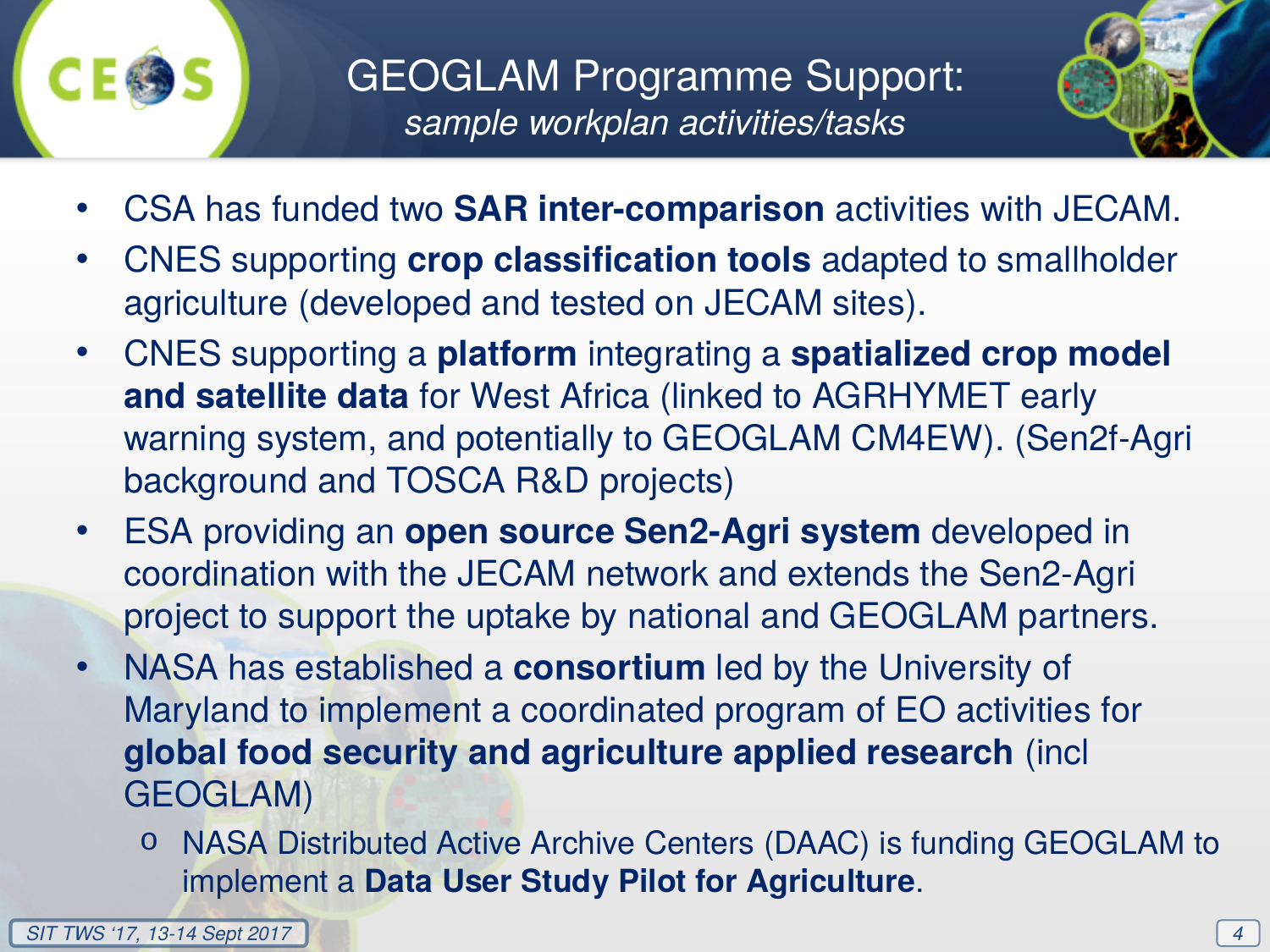

GEOGLAM Programme Support: sample workplan activities/tasks
CSA has funded two SAR inter-comparison activities with JECAM.
CNES supporting crop classification tools adapted to smallholder agriculture (developed and tested on JECAM sites).
CNES supporting a platform integrating a spatialized crop model and satellite data for West Africa (linked to AGRHYMET early warning system, and potentially to GEOGLAM CM4EW). (Sen2f-Agri background and TOSCA R&D projects)
ESA providing an open source Sen2-Agri system developed in coordination with the JECAM network and extends the Sen2-Agri project to support the uptake by national and GEOGLAM partners.
NASA has established a consortium led by the University of Maryland to implement a coordinated program of EO activities for global food security and agriculture applied research (incl GEOGLAM)
NASA Distributed Active Archive Centers (DAAC) is funding GEOGLAM to implement a Data User Study Pilot for Agriculture.
4